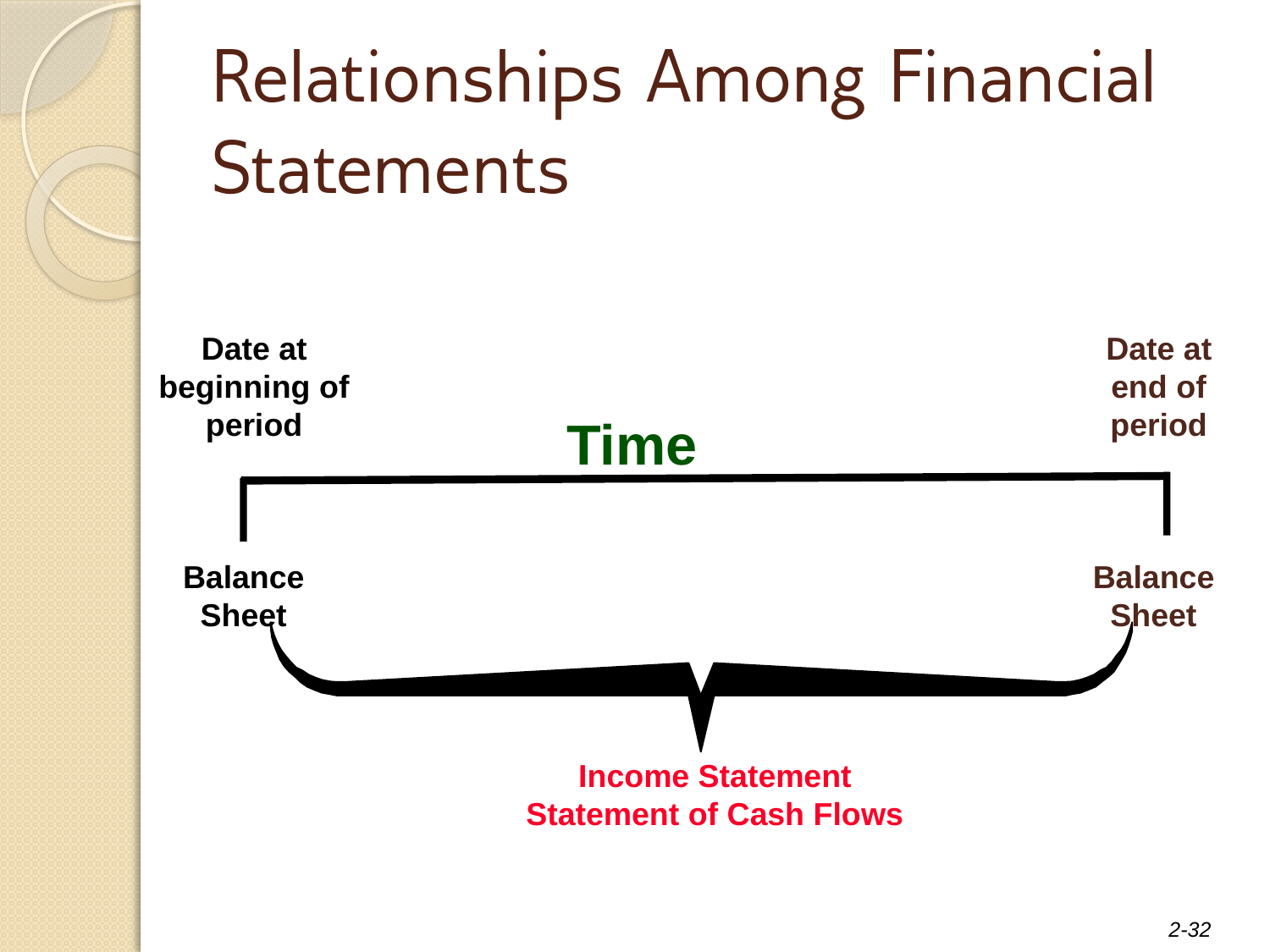

# Relationships Among Financial Statements
Date at beginning of period
Date at end of period
Time

Balance Sheet
Balance Sheet

Income Statement
Statement of Cash Flows